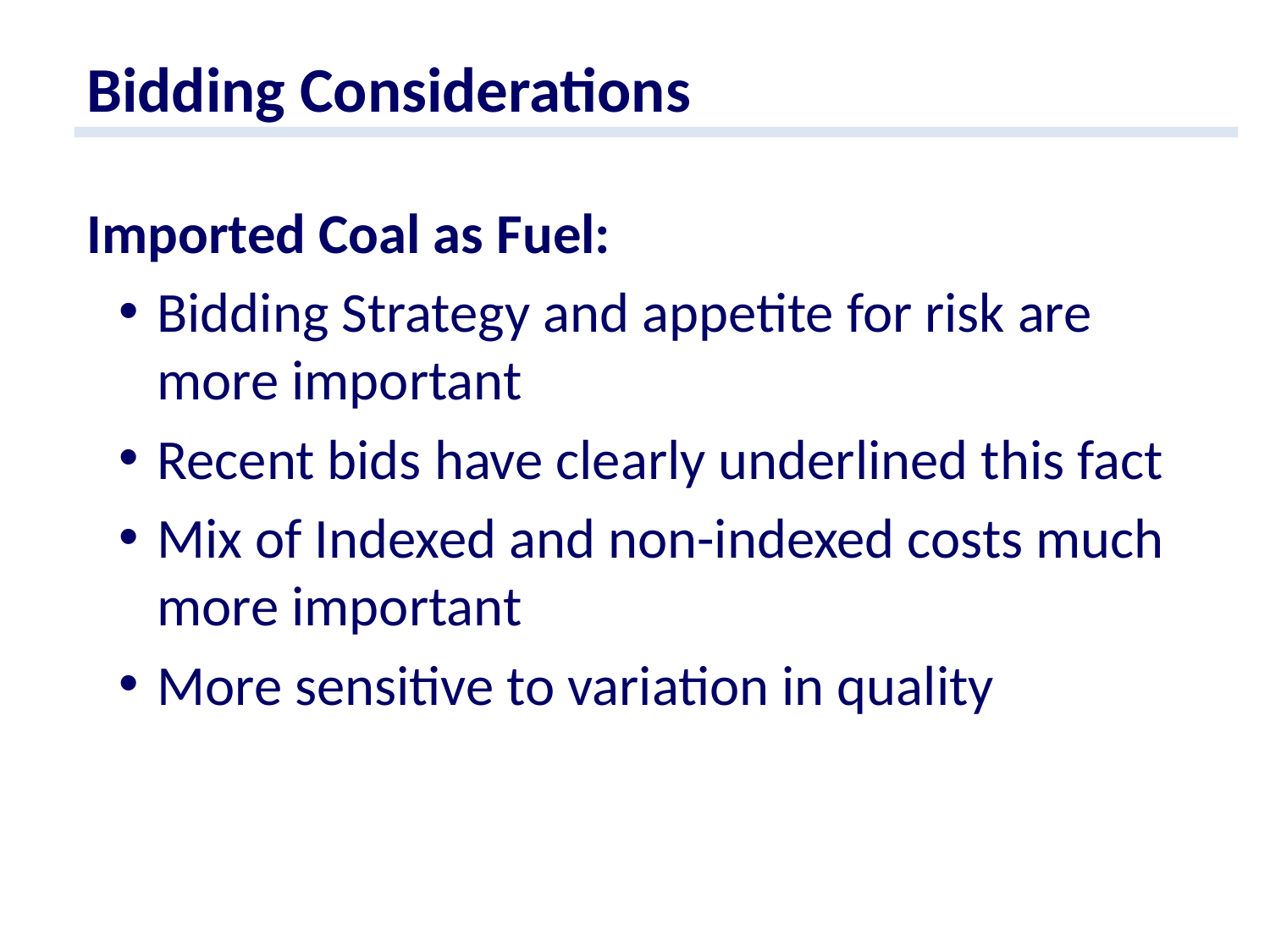

Bidding Considerations

Imported Coal as Fuel:
Bidding Strategy and appetite for risk are more important
Recent bids have clearly underlined this fact
Mix of Indexed and non-indexed costs much more important
More sensitive to variation in quality